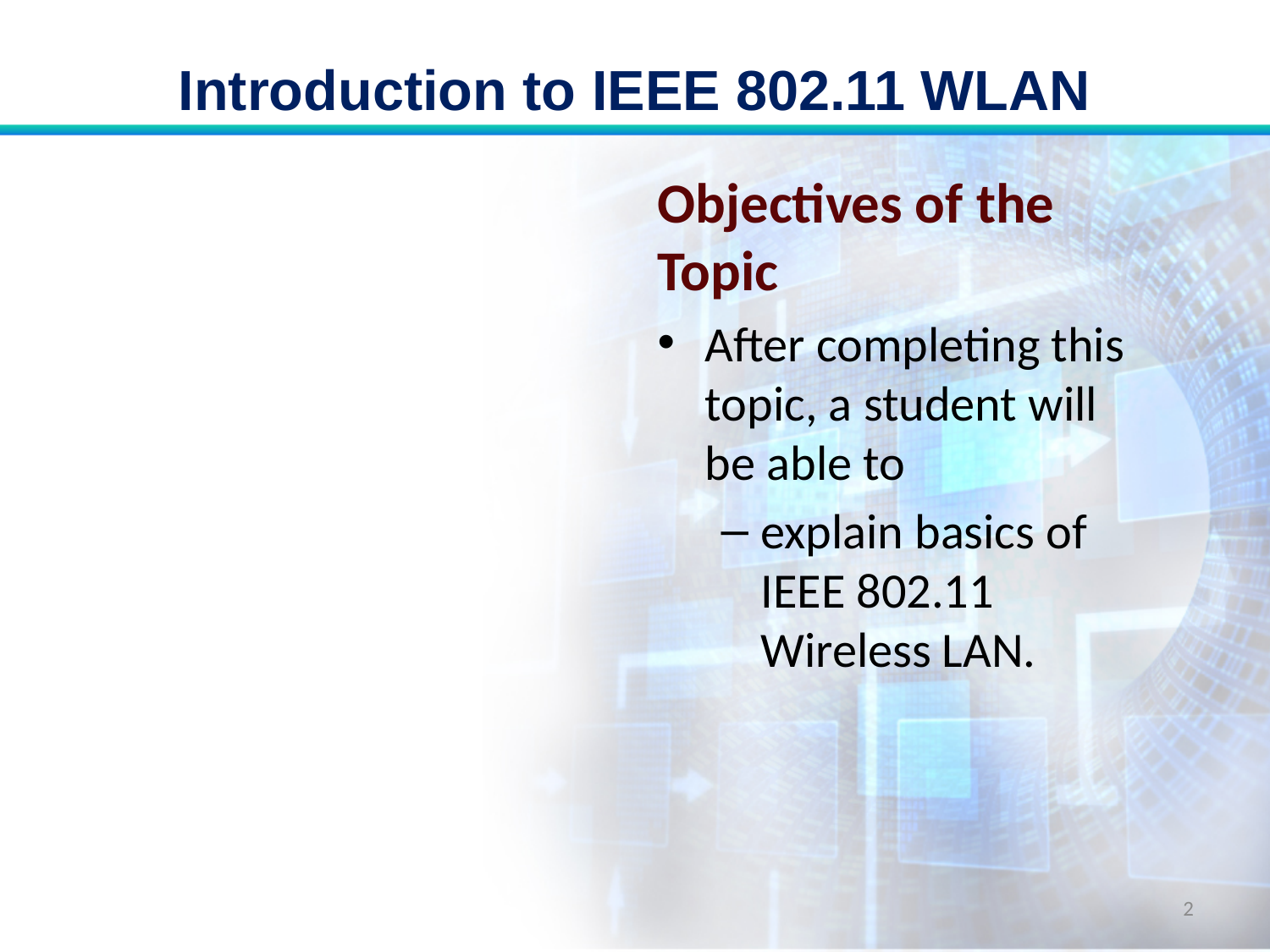

# Introduction to IEEE 802.11 WLAN
Objectives of the Topic
After completing this topic, a student will be able to
explain basics of IEEE 802.11 Wireless LAN.
2